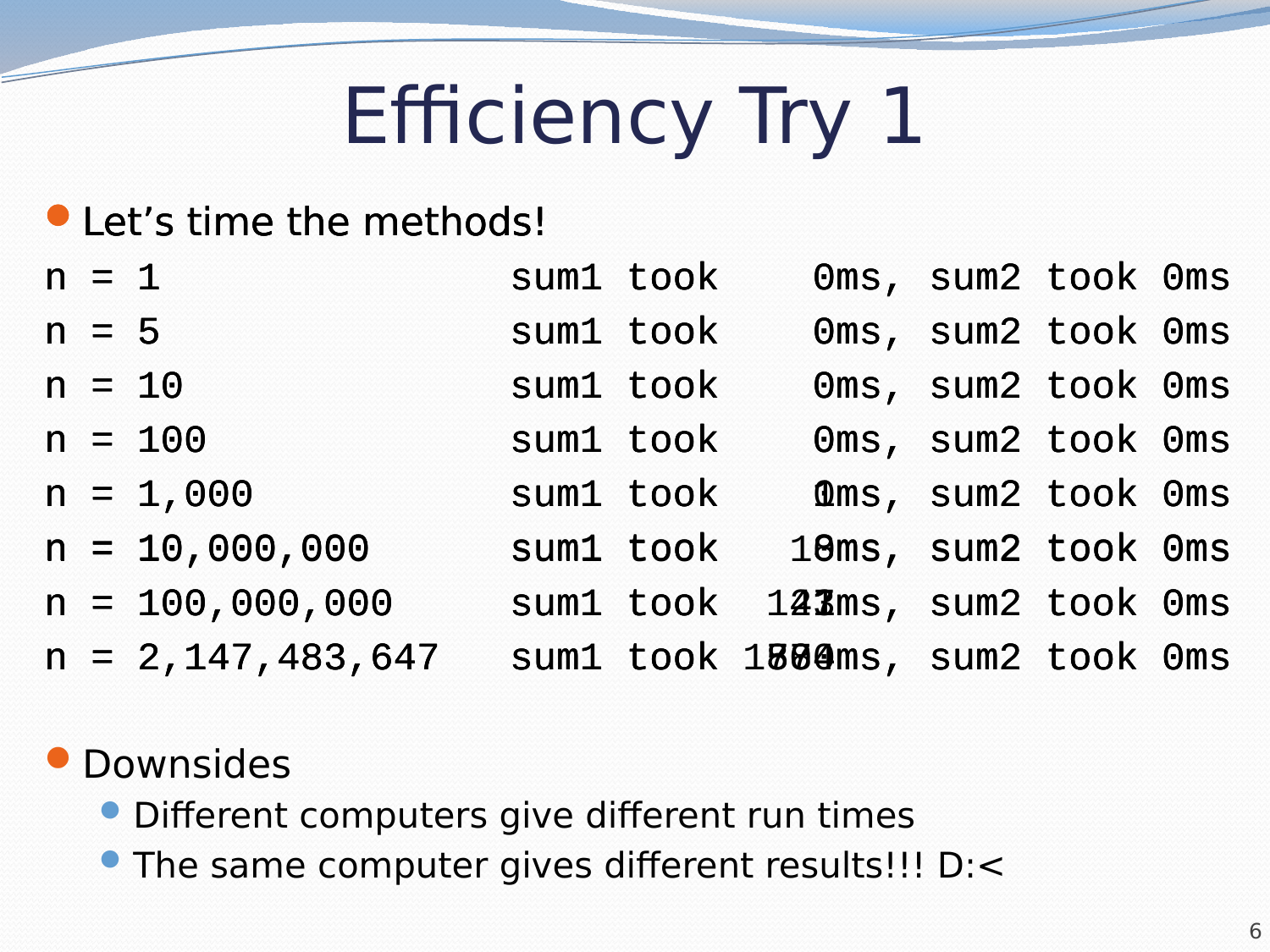

# Efficiency Try 1
Let’s time the methods!
n = 1               sum1 took    0ms, sum2 took 0ms
n = 5               sum1 took    0ms, sum2 took 0ms
n = 10              sum1 took    0ms, sum2 took 0ms
n = 100             sum1 took    0ms, sum2 took 0ms
n = 1,000           sum1 took    0ms, sum2 took 0ms
n = 10,000,000      sum1 took   10ms, sum2 took 0ms
n = 100,000,000     sum1 took   47ms, sum2 took 0ms
n = 2,147,483,647   sum1 took  784ms, sum2 took 0ms
Let’s time the methods!
n = 1               sum1 took    0ms, sum2 took 0ms
n = 5               sum1 took    0ms, sum2 took 0ms
n = 10              sum1 took    0ms, sum2 took 0ms
n = 100             sum1 took    0ms, sum2 took 0ms
n = 1,000           sum1 took    1ms, sum2 took 0ms
n = 10,000,000      sum1 took    8ms, sum2 took 0ms
n = 100,000,000     sum1 took   43ms, sum2 took 0ms
n = 2,147,483,647   sum1 took  804ms, sum2 took 0ms
Let’s time the methods!
n = 1               sum1 took    0ms, sum2 took 0ms
n = 5               sum1 took    0ms, sum2 took 0ms
n = 10              sum1 took    0ms, sum2 took 0ms
n = 100             sum1 took    0ms, sum2 took 0ms
n = 1,000           sum1 took    1ms, sum2 took 0ms
n = 10,000,000      sum1 took    3ms, sum2 took 0ms
n = 100,000,000     sum1 took  121ms, sum2 took 0ms
n = 2,147,483,647   sum1 took 1570ms, sum2 took 0ms

Downsides
Different computers give different run times
The same computer gives different results!!! D:<